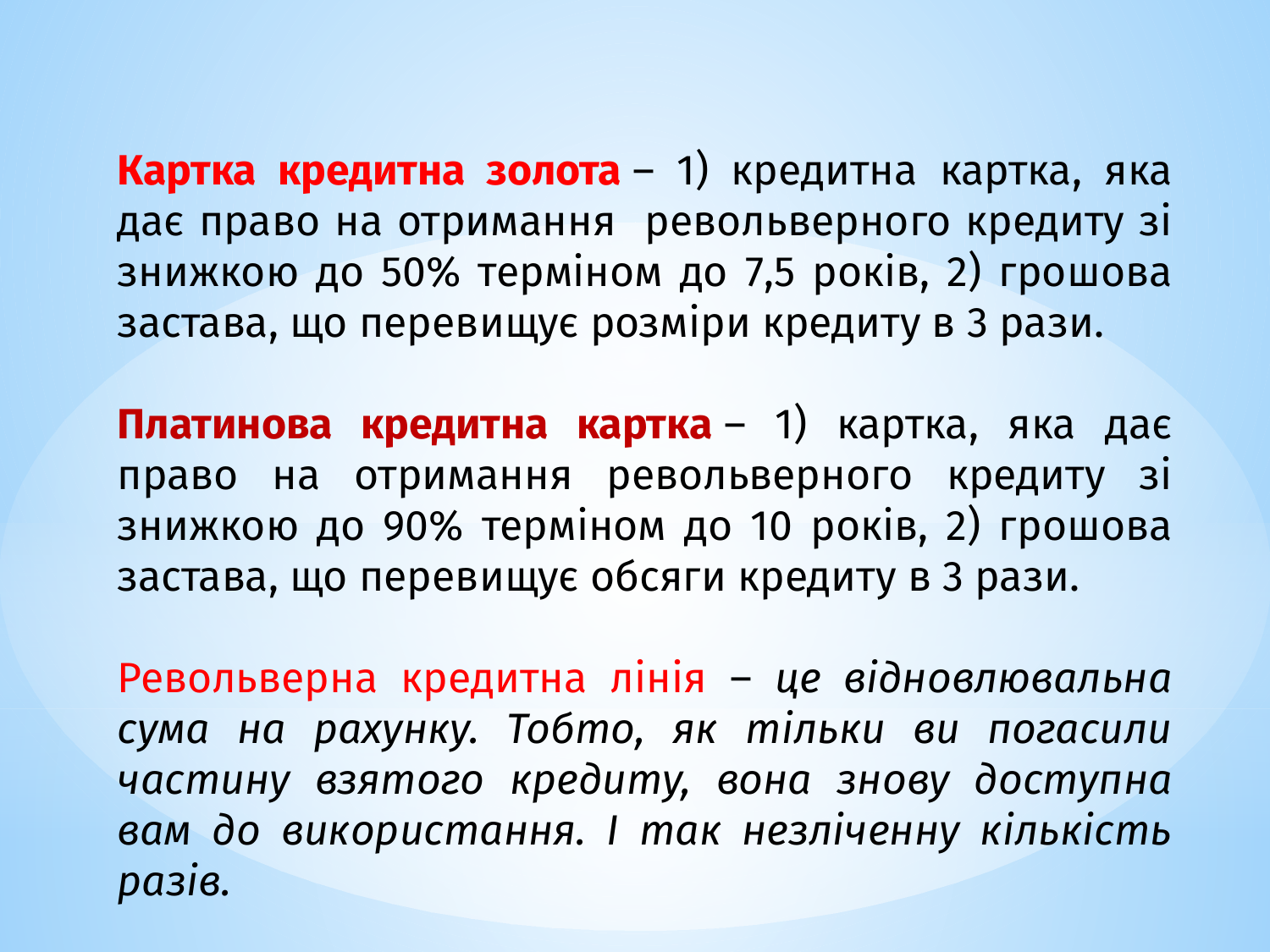

Картка кредитна золота – 1) кредитна картка, яка дає право на отримання  револьверного кредиту зі знижкою до 50% терміном до 7,5 років, 2) грошова застава, що перевищує розміри кредиту в 3 рази.

Платинова кредитна картка – 1) картка, яка дає право на отримання револьверного кредиту зі знижкою до 90% терміном до 10 років, 2) грошова застава, що перевищує обсяги кредиту в 3 рази.

Револьверна кредитна лінія – це відновлювальна сума на рахунку. Тобто, як тільки ви погасили частину взятого кредиту, вона знову доступна вам до використання. І так незліченну кількість разів.